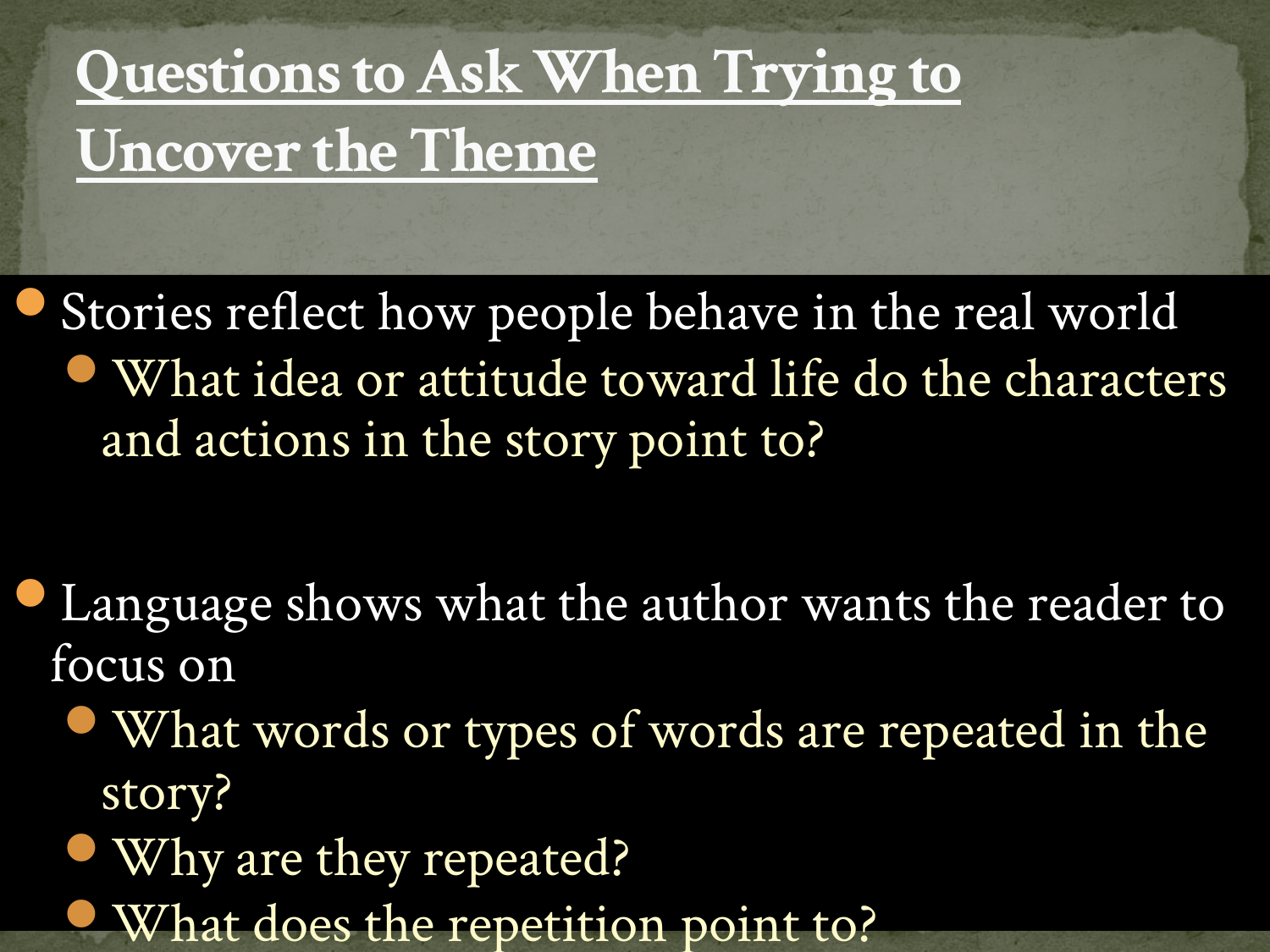

# Questions to Ask When Trying to Uncover the Theme
Stories reflect how people behave in the real world
What idea or attitude toward life do the characters and actions in the story point to?

Language shows what the author wants the reader to focus on
What words or types of words are repeated in the story?
Why are they repeated?
What does the repetition point to?